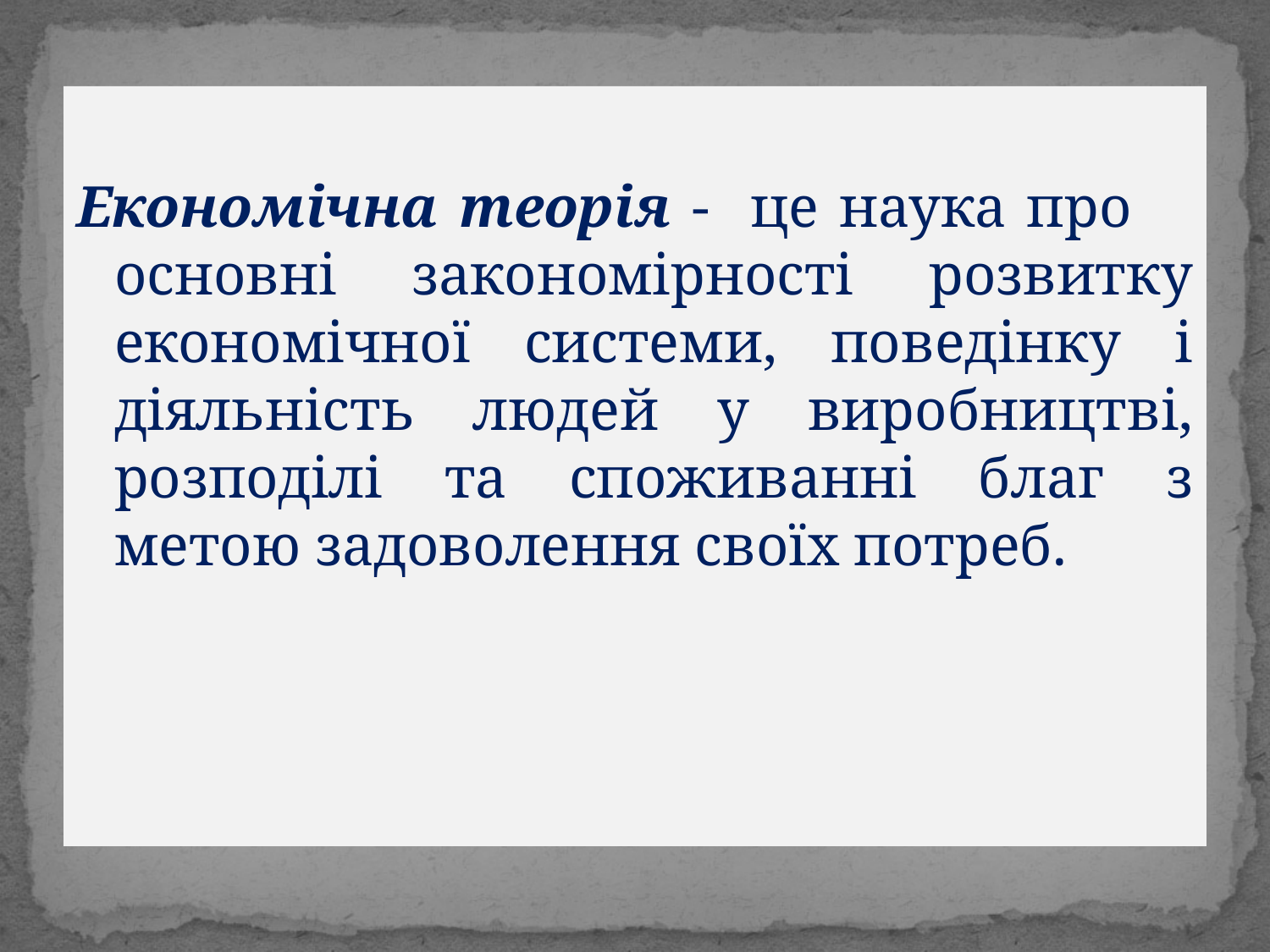

Економічна теорія -  це наука про    основні закономірності розвитку економічної системи, поведінку і діяльність людей у виробництві, розподілі та споживанні благ з метою задоволення своїх потреб.